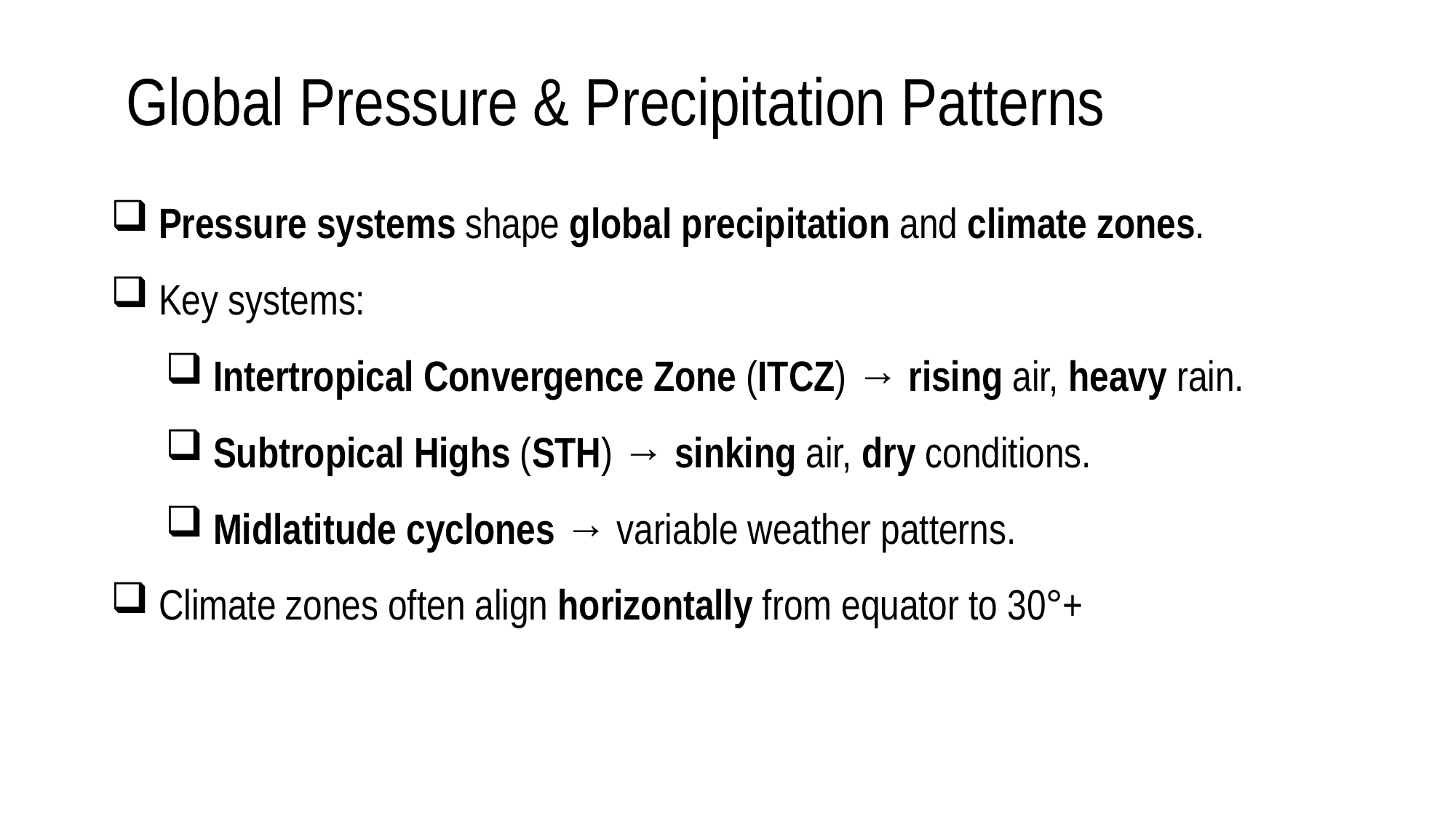

# Global Pressure & Precipitation Patterns
 Pressure systems shape global precipitation and climate zones.
 Key systems:
 Intertropical Convergence Zone (ITCZ) → rising air, heavy rain.
 Subtropical Highs (STH) → sinking air, dry conditions.
 Midlatitude cyclones → variable weather patterns.
 Climate zones often align horizontally from equator to 30°+